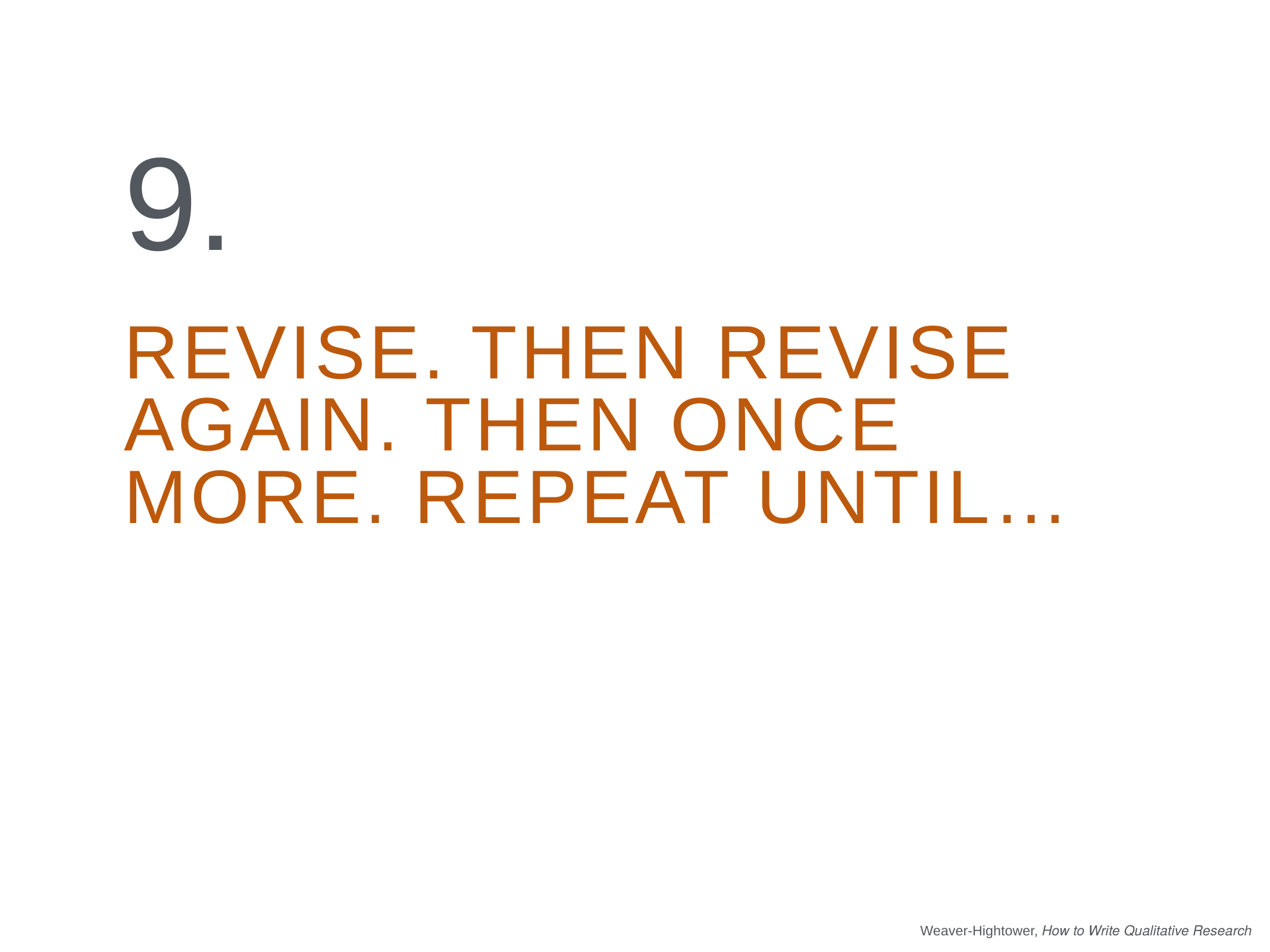

9.
Revise. Then revise again. Then once more. Repeat until…